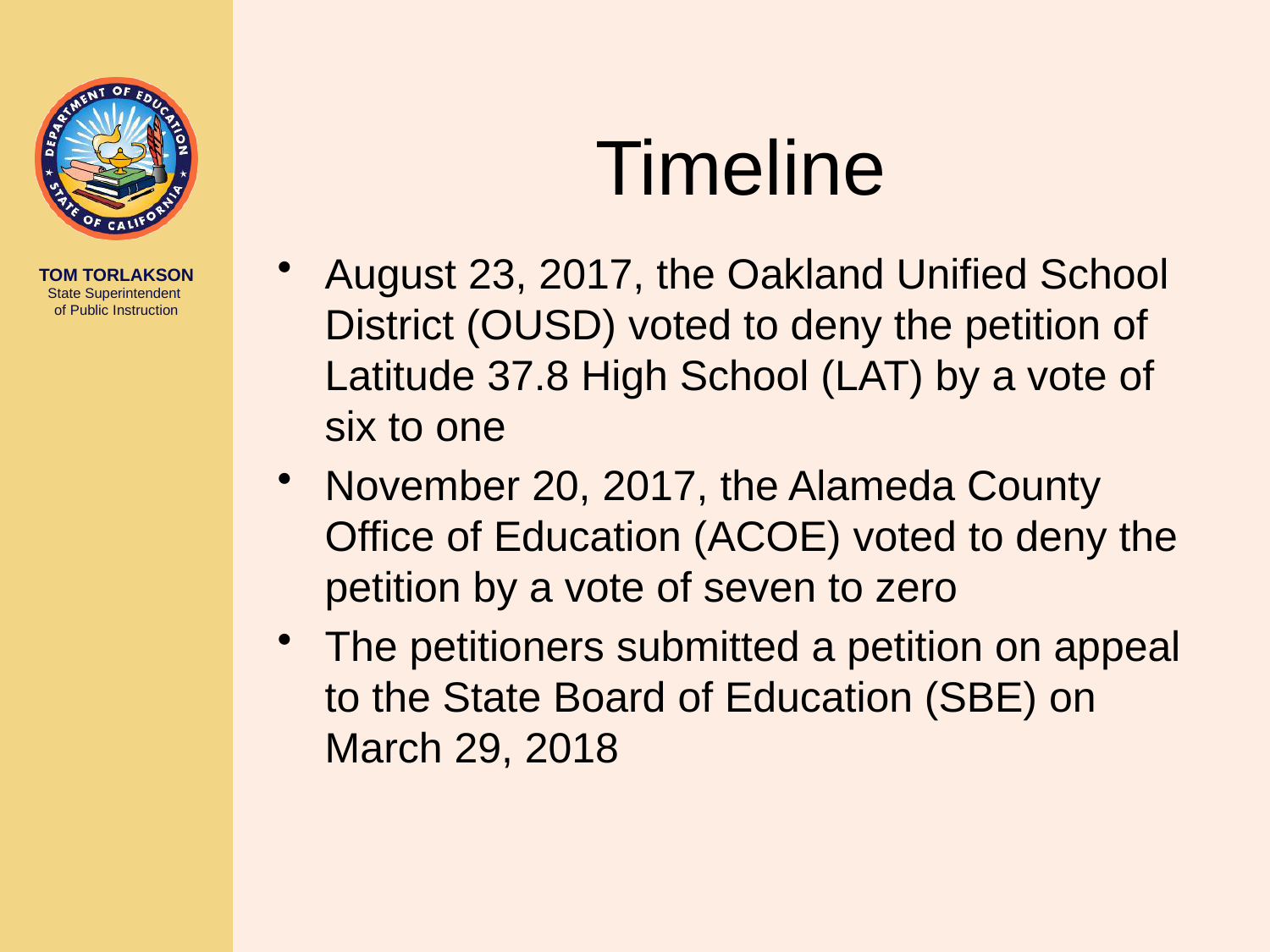

# Timeline
August 23, 2017, the Oakland Unified School District (OUSD) voted to deny the petition of Latitude 37.8 High School (LAT) by a vote of six to one
November 20, 2017, the Alameda County Office of Education (ACOE) voted to deny the petition by a vote of seven to zero
The petitioners submitted a petition on appeal to the State Board of Education (SBE) on March 29, 2018